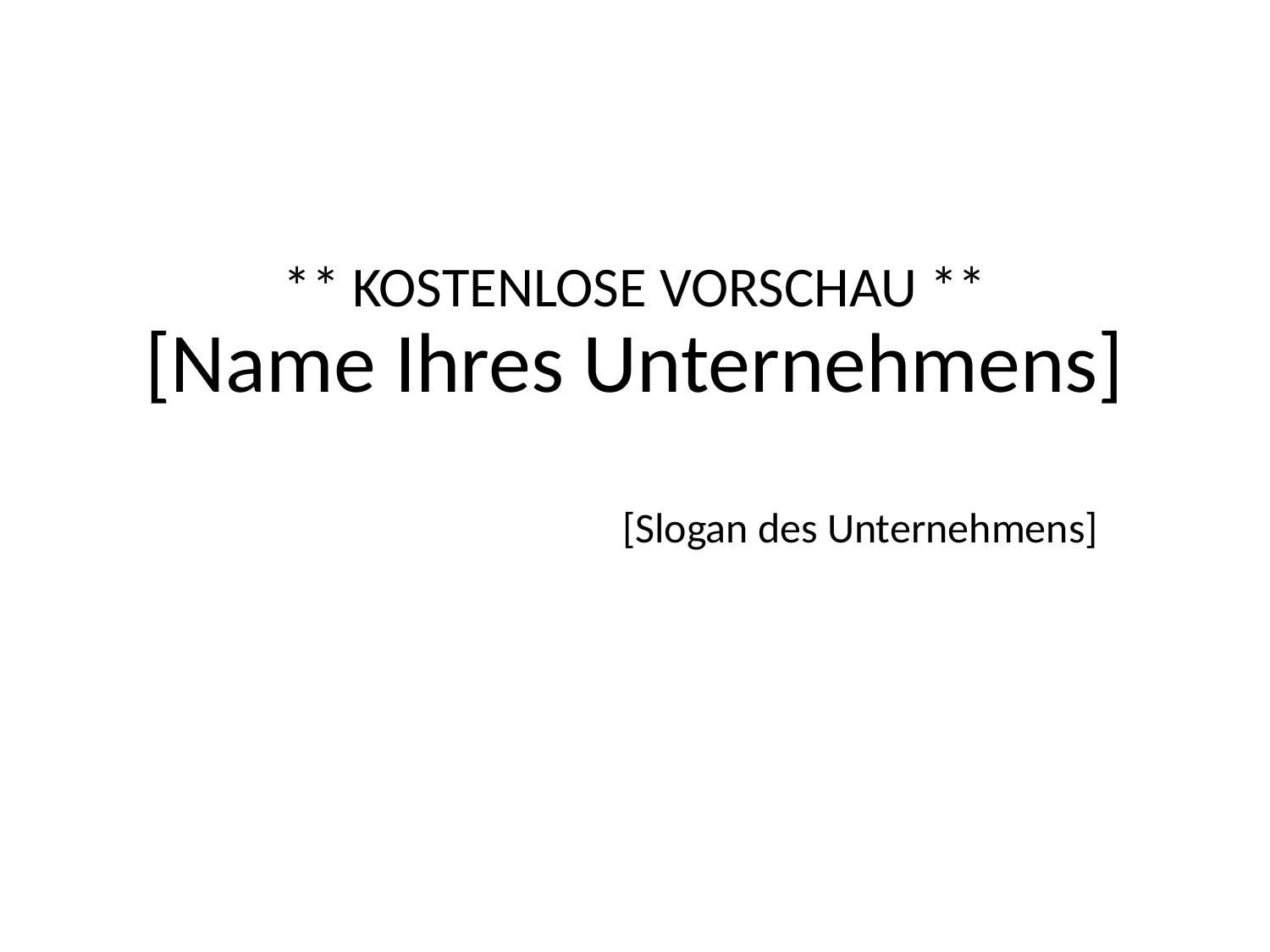

# ** KOSTENLOSE VORSCHAU ** [Name Ihres Unternehmens]
[Slogan des Unternehmens]